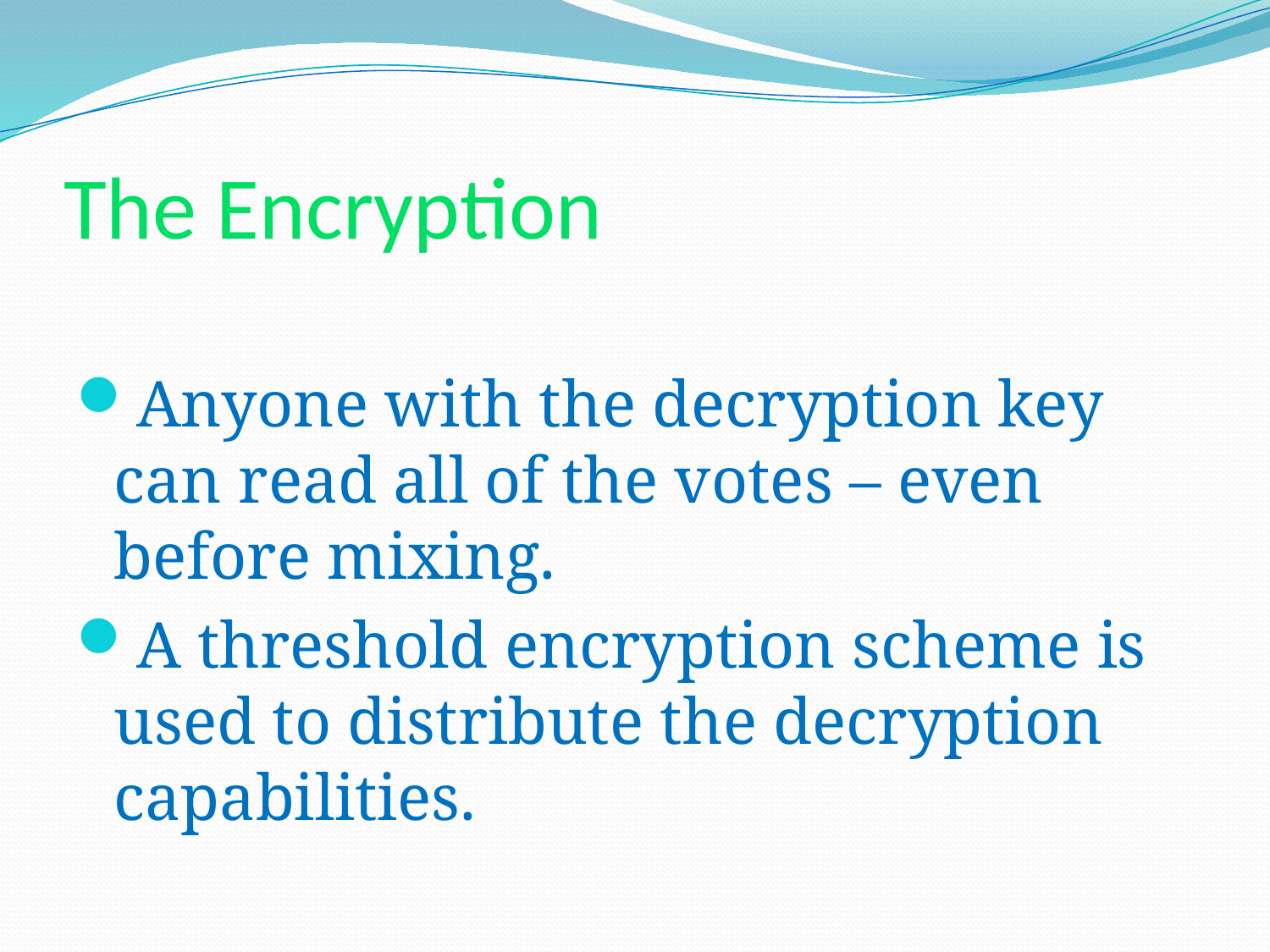

# The Encryption

Anyone with the decryption key can read all of the votes – even before mixing.
A threshold encryption scheme is used to distribute the decryption capabilities.